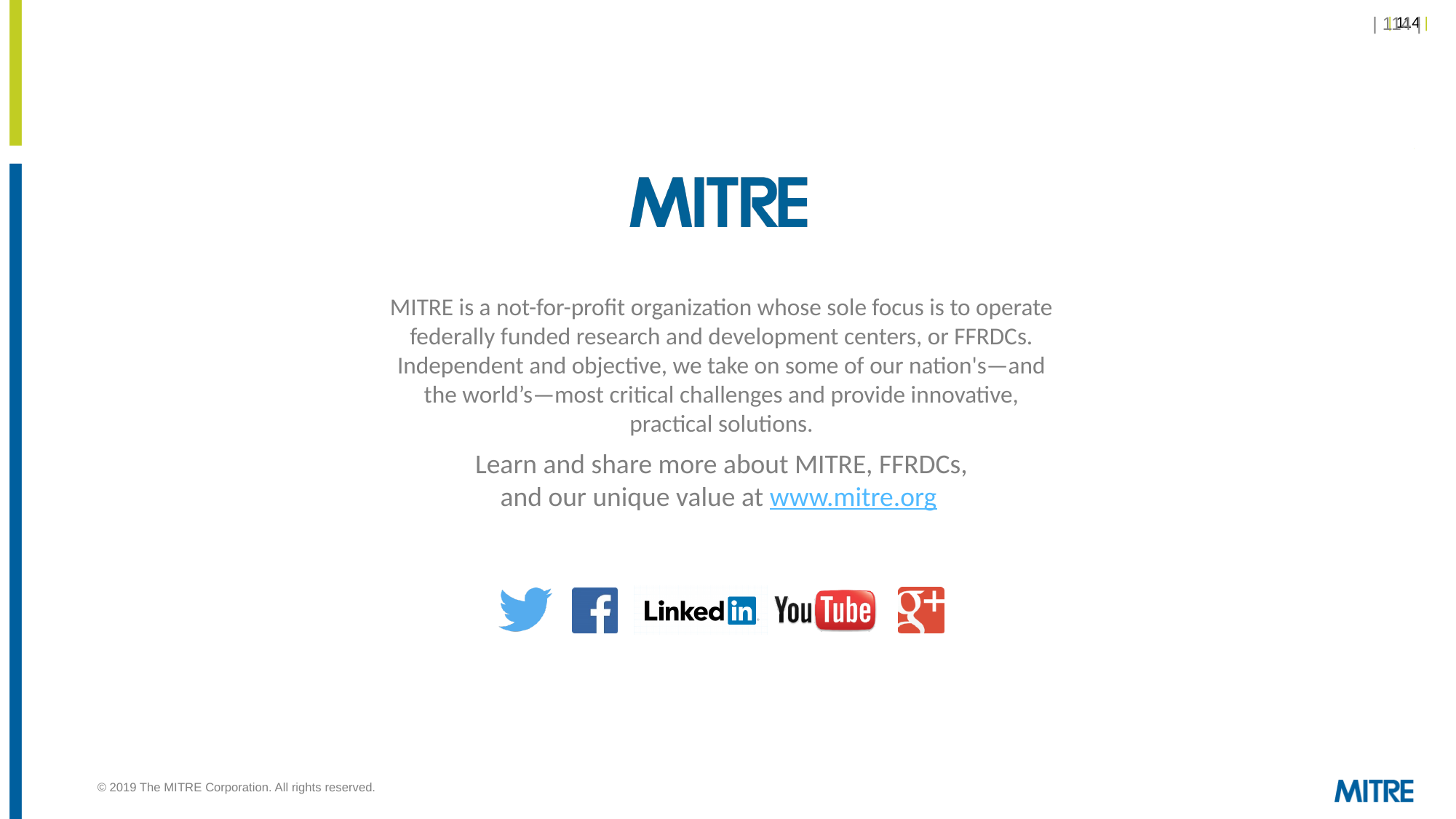

| 114 |
© 2019 The MITRE Corporation. All rights reserved.